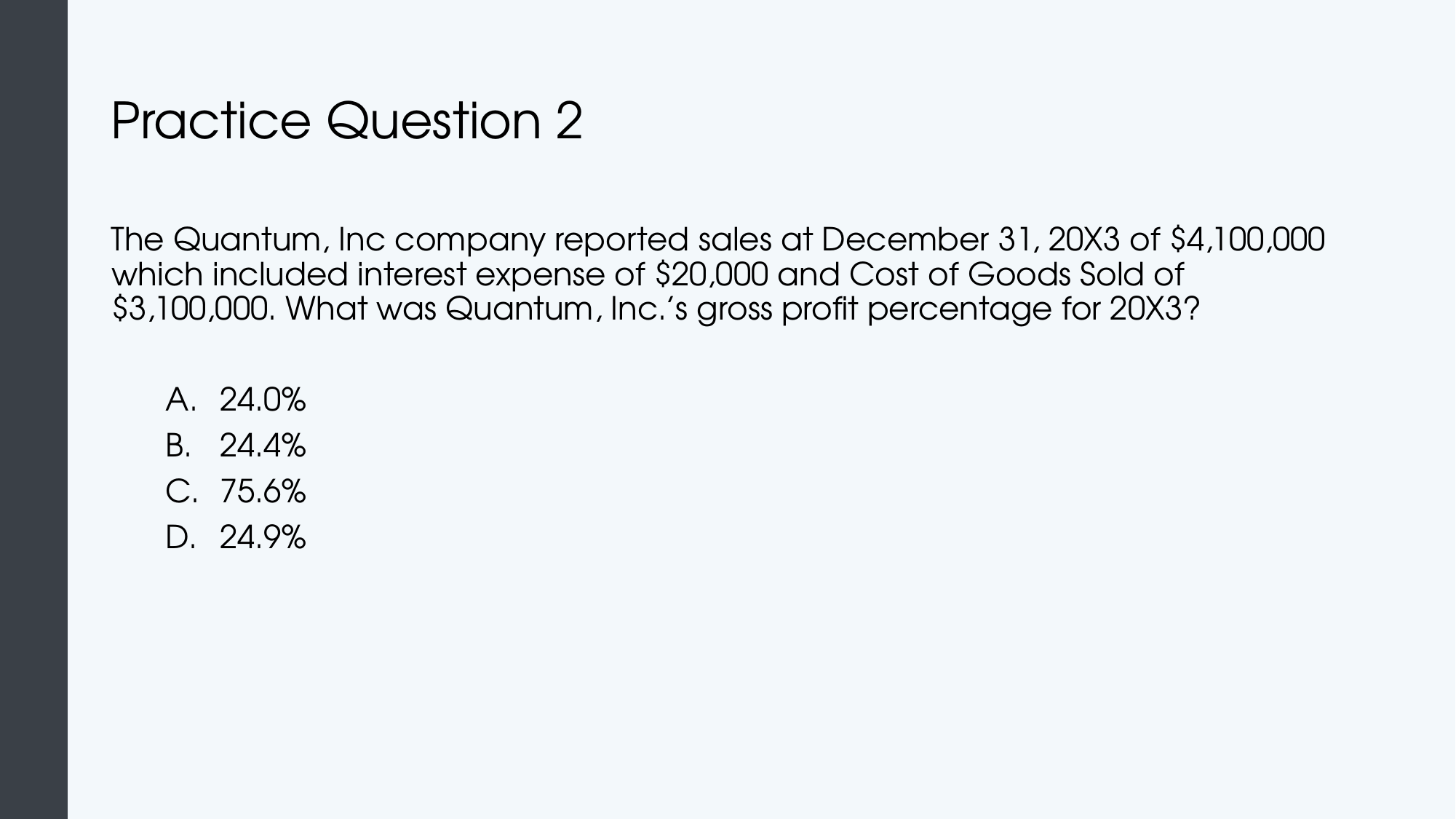

# Practice Question 2
The Quantum, Inc company reported sales at December 31, 20X3 of $4,100,000 which included interest expense of $20,000 and Cost of Goods Sold of $3,100,000. What was Quantum, Inc.’s gross profit percentage for 20X3?

24.0%
24.4%
75.6%
24.9%